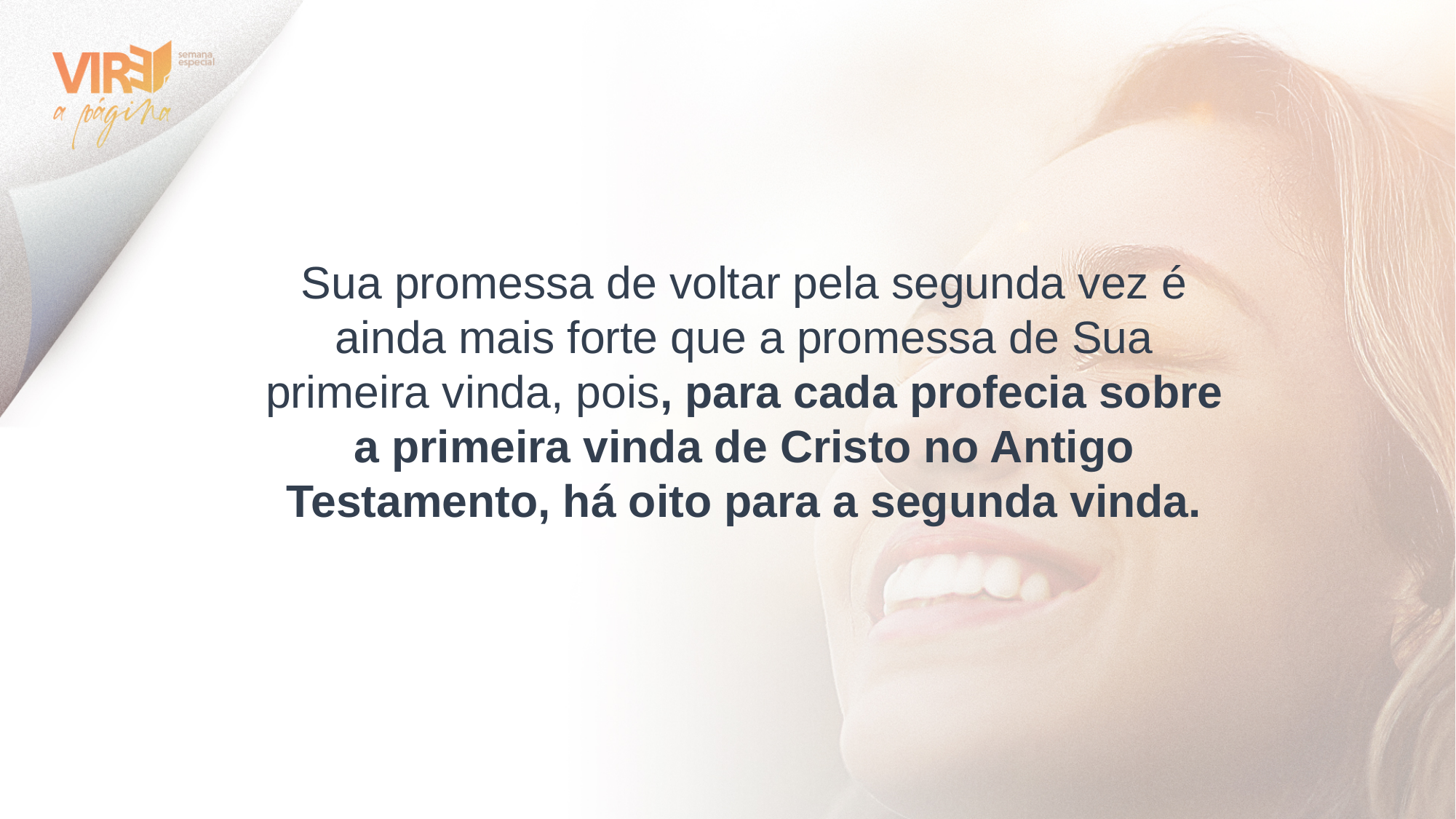

Sua promessa de voltar pela segunda vez é ainda mais forte que a promessa de Sua primeira vinda, pois, para cada profecia sobre a primeira vinda de Cristo no Antigo Testamento, há oito para a segunda vinda.